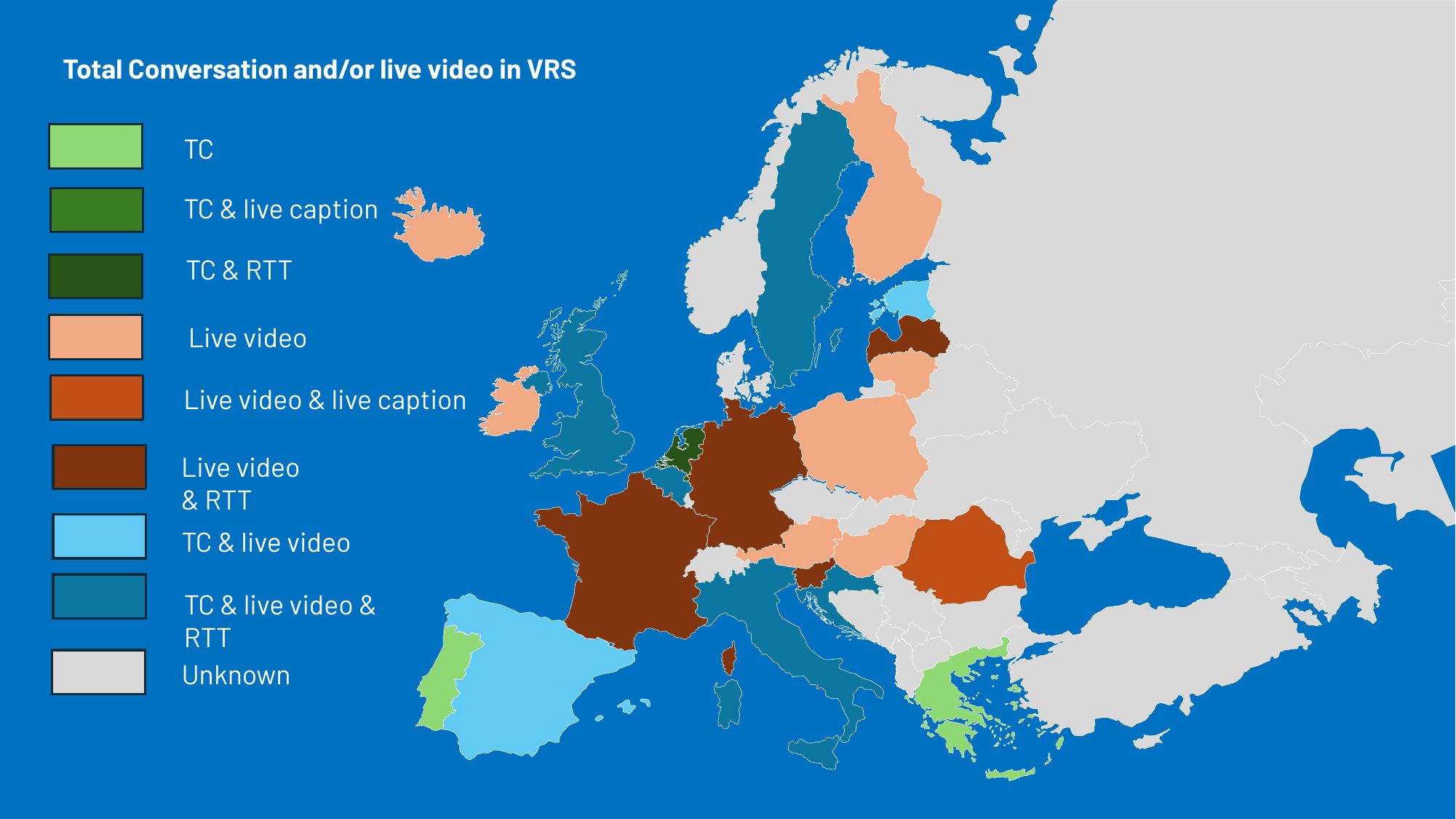

Total Conversation and/or live video in VRS

TC
TC & live caption

TC & RTT

Live video

Live video & live caption

Live video & RTT

TC & live video

TC & live video & RTT

Unknown